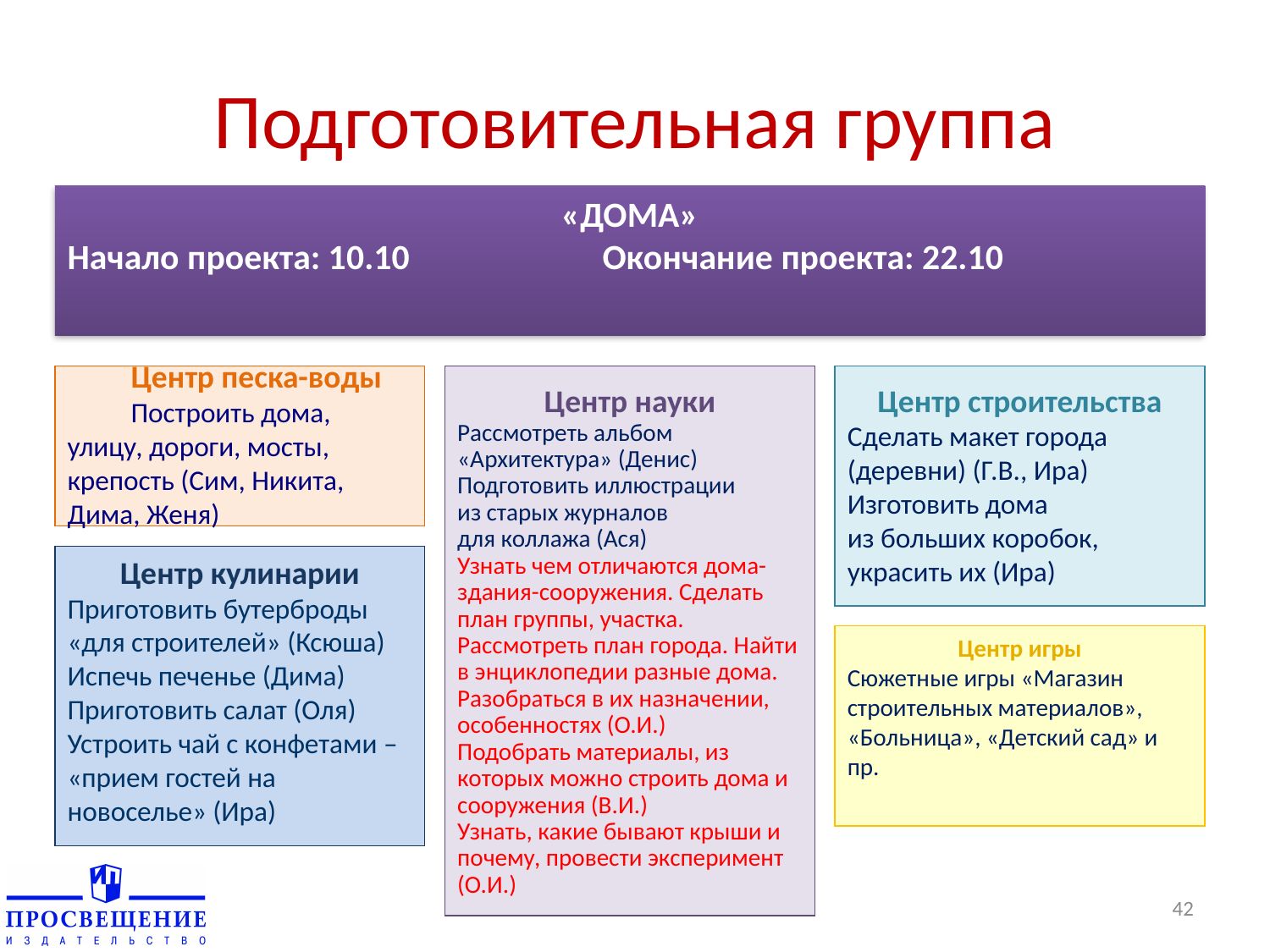

# Подготовительная группа
«ДОМА»
Начало проекта: 10.10                        Окончание проекта: 22.10

Центр песка-воды
Построить дома, улицу, дороги, мосты, крепость (Сим, Никита, Дима, Женя)

Центр науки
Рассмотреть альбом «Архитектура» (Денис)
Подготовить иллюстрации
из старых журналов
для коллажа (Ася)
Узнать чем отличаются дома-здания-сооружения. Сделать план группы, участка. Рассмотреть план города. Найти в энциклопедии разные дома. Разобраться в их назначении, особенностях (О.И.)
Подобрать материалы, из которых можно строить дома и сооружения (В.И.)
Узнать, какие бывают крыши и почему, провести эксперимент (О.И.)

Центр строительства
Сделать макет города (деревни) (Г.В., Ира)
Изготовить дома
из больших коробок, украсить их (Ира)
Центр кулинарии
Приготовить бутерброды «для строителей» (Ксюша)
Испечь печенье (Дима)
Приготовить салат (Оля)
Устроить чай с конфетами – «прием гостей на новоселье» (Ира)
Центр игры
Сюжетные игры «Магазин строительных материалов», «Больница», «Детский сад» и пр.
42